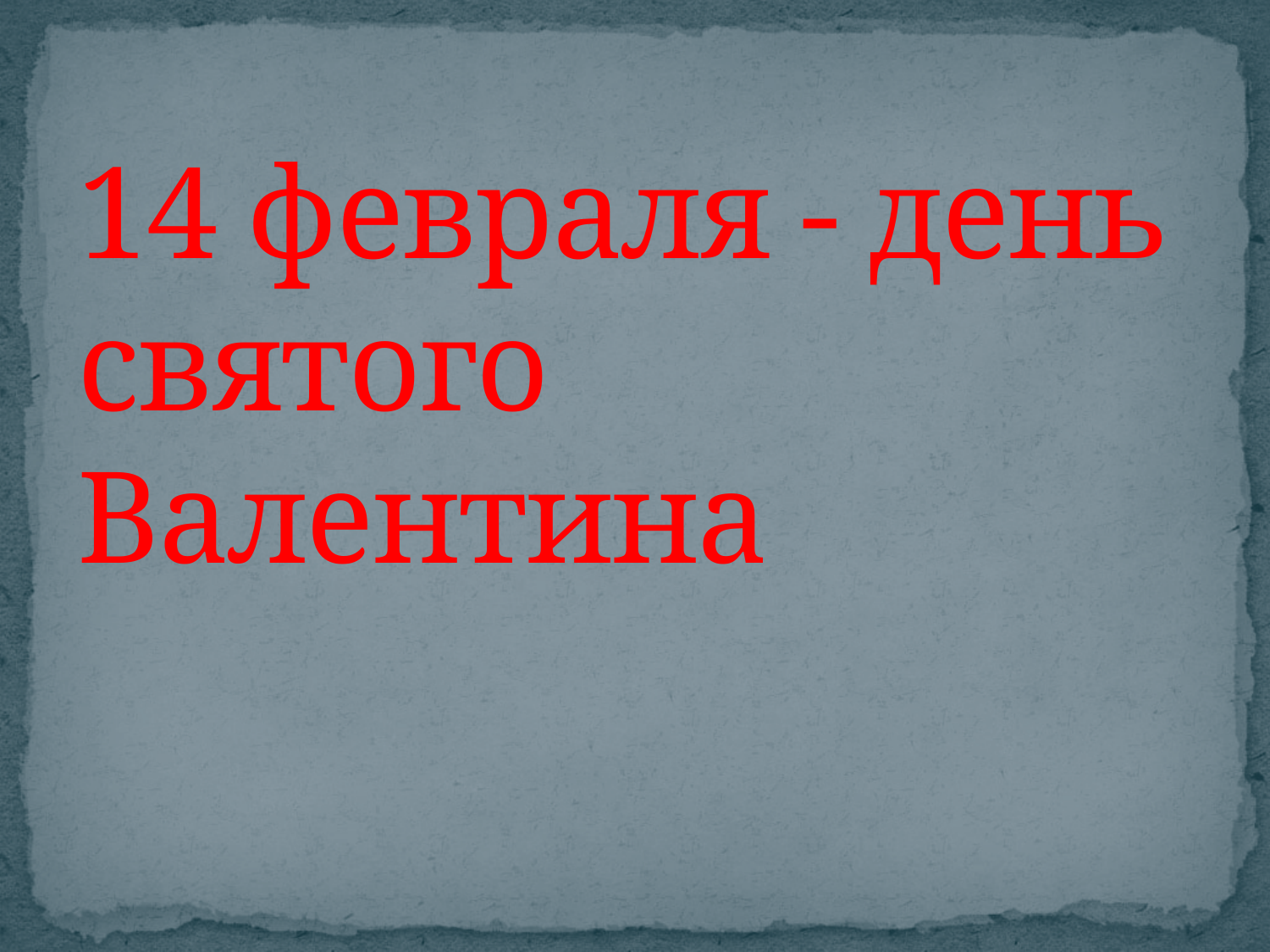

# 14 февраля - день святого Валентина